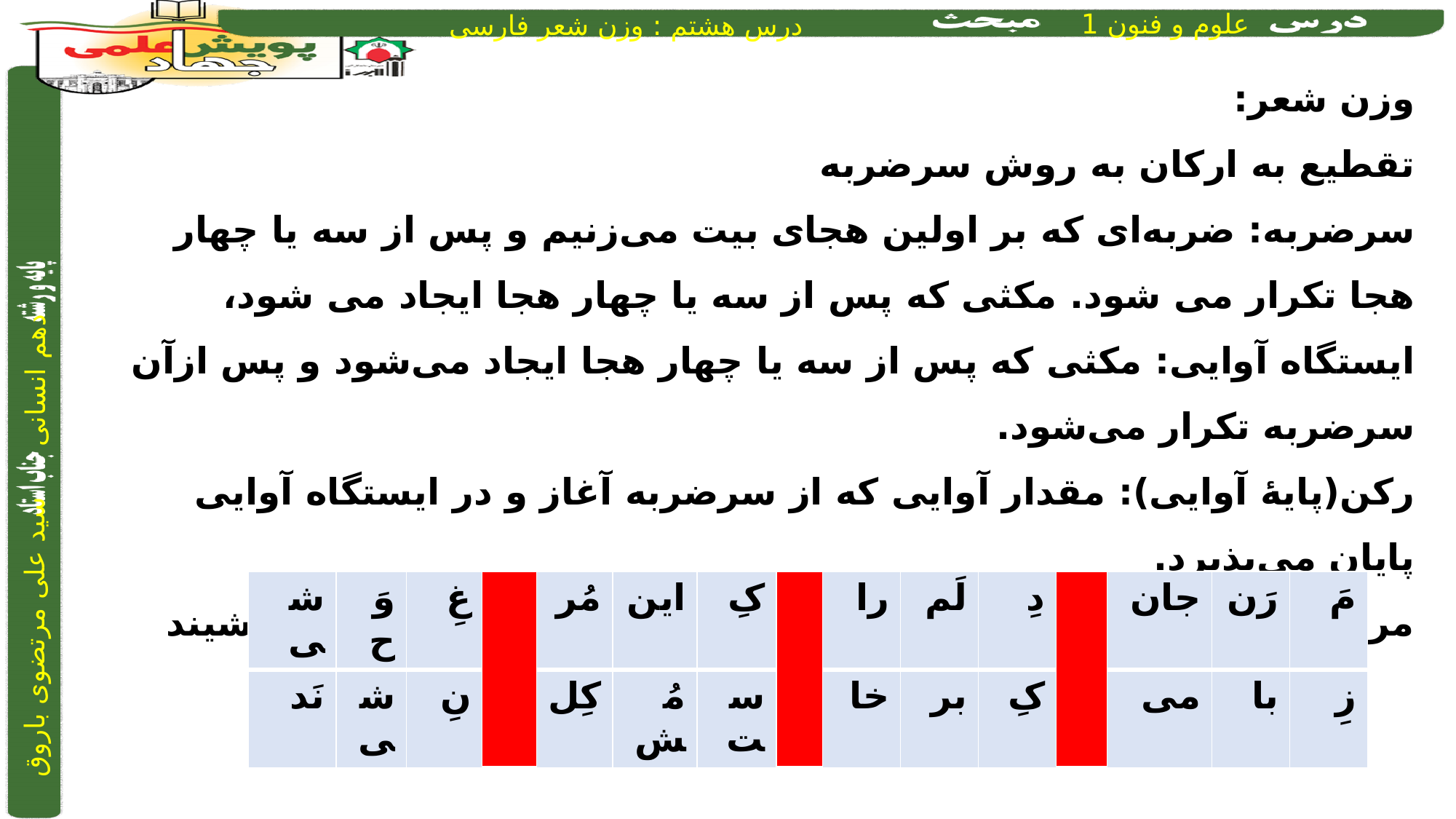

وزن شعر:
تقطیع به ارکان به روش سرضربه
سرضربه: ضربه‌ای که بر اولین هجای بیت می‌زنیم و پس از سه یا چهار هجا تکرار می‌ شود. مکثی که پس از سه یا چهار هجا ایجاد می‌ شود،
ایستگاه آوایی: مکثی که پس از سه یا چهار هجا ایجاد می‌شود و پس ازآن سرضربه تکرار می‌شود.
رکن(پایۀ آوایی): مقدار آوایی که از سرضربه آغاز و در ایستگاه آوایی پایان می‌پذیرد.
مرنجان دلم را که این مرغ وحشی 		ز بامی که برخاست، مشکل نشیند

| شی | وَح | غِ |  | مُر | این | کِ |  | را | لَم | دِ |  | جان | رَن | مَ |
| --- | --- | --- | --- | --- | --- | --- | --- | --- | --- | --- | --- | --- | --- | --- |
| نَد | شی | نِ |  | کِل | مُش | ست |  | خا | بر | کِ |  | می | با | زِ |